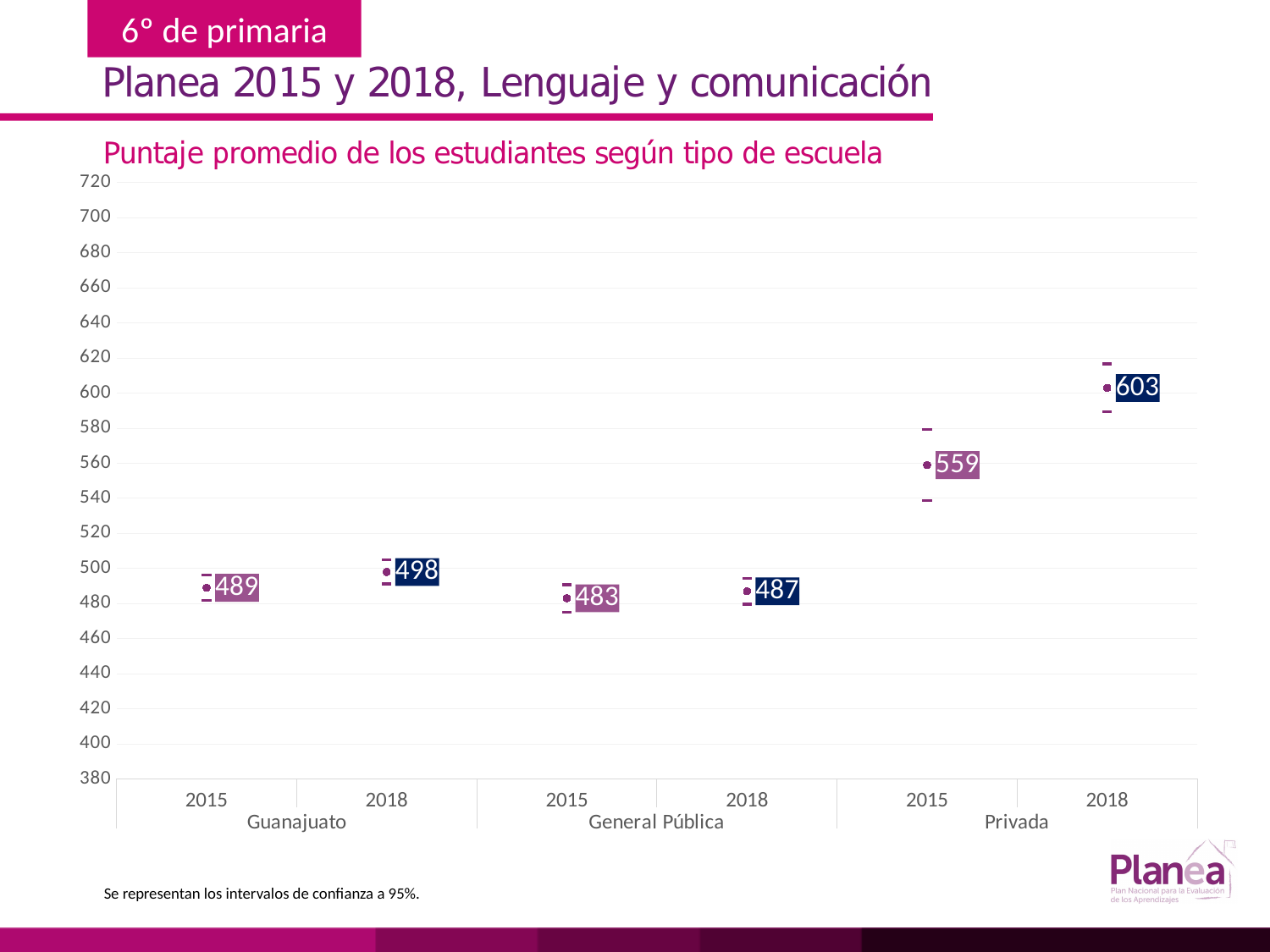

Planea 2015 y 2018, Lenguaje y comunicación

Puntaje promedio de los estudiantes según tipo de escuela

### Chart

| Category |  |  |  |
|---|---|---|---|
| 2015 | 481.637 | 496.363 | 489.0 |
| 2018 | 491.234 | 504.766 | 498.0 |
| 2015 | 475.239 | 490.761 | 483.0 |
| 2018 | 479.637 | 494.363 | 487.0 |
| 2015 | 538.702 | 579.298 | 559.0 |
| 2018 | 589.269 | 616.731 | 603.0 |
Se representan los intervalos de confianza a 95%.